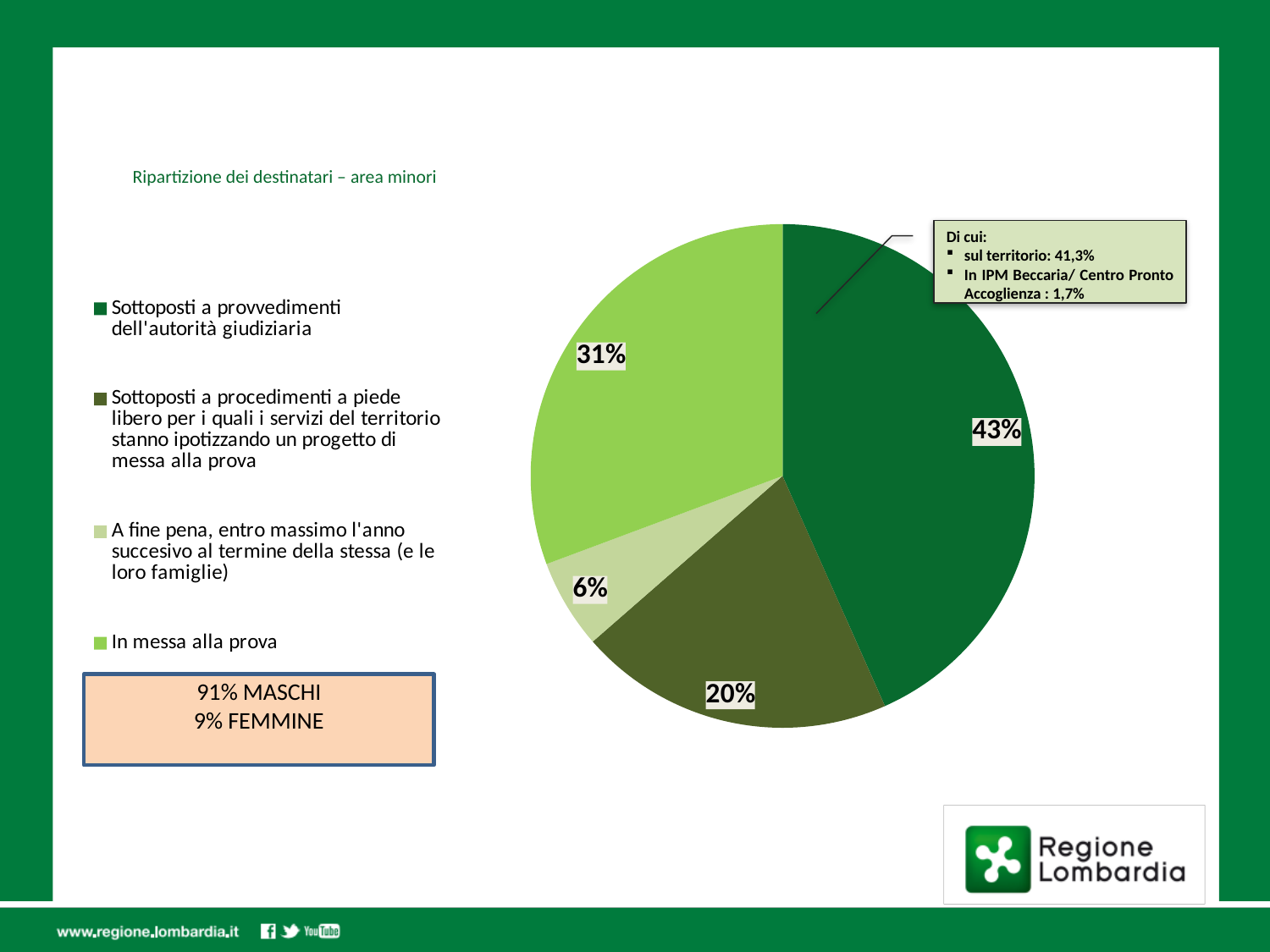

Ripartizione dei destinatari – area minori

### Chart

| Category |  |
|---|---|
| Sottoposti a provvedimenti dell'autorità giudiziaria | 514.0 |
| Sottoposti a procedimenti a piede libero per i quali i servizi del territorio stanno ipotizzando un progetto di messa alla prova | 240.0 |
| A fine pena, entro massimo l'anno succesivo al termine della stessa (e le loro famiglie) | 68.0 |
| In messa alla prova | 364.0 |
Di cui:
sul territorio: 41,3%
In IPM Beccaria/ Centro Pronto Accoglienza : 1,7%

### Chart

| Category |
|---|
91% MASCHI
9% FEMMINE